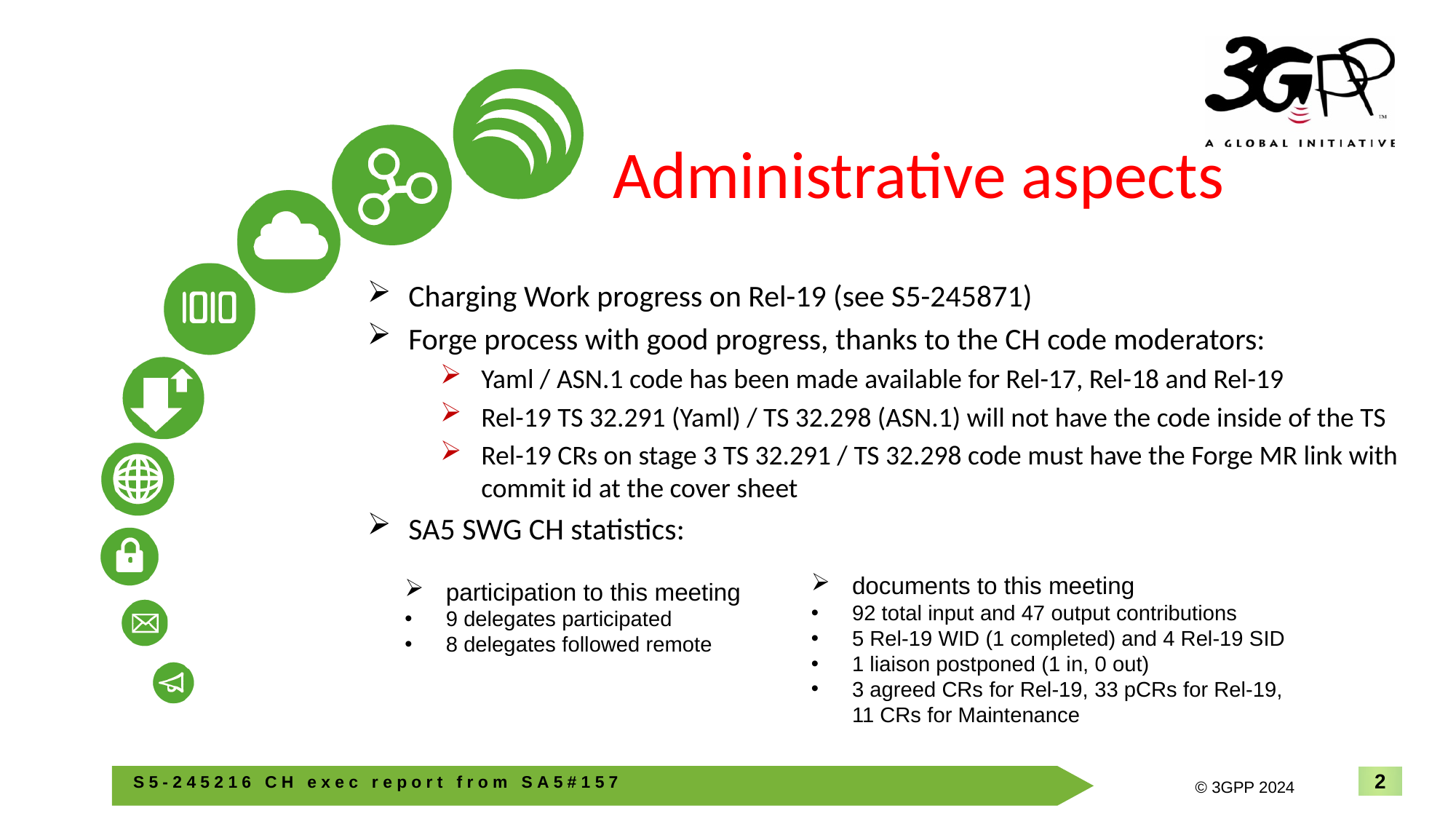

# Administrative aspects
Charging Work progress on Rel-19 (see S5-245871)
Forge process with good progress, thanks to the CH code moderators:
Yaml / ASN.1 code has been made available for Rel-17, Rel-18 and Rel-19
Rel-19 TS 32.291 (Yaml) / TS 32.298 (ASN.1) will not have the code inside of the TS
Rel-19 CRs on stage 3 TS 32.291 / TS 32.298 code must have the Forge MR link with commit id at the cover sheet
SA5 SWG CH statistics:
documents to this meeting
92 total input and 47 output contributions
5 Rel-19 WID (1 completed) and 4 Rel-19 SID
1 liaison postponed (1 in, 0 out)
3 agreed CRs for Rel-19, 33 pCRs for Rel-19,
11 CRs for Maintenance
participation to this meeting
9 delegates participated
8 delegates followed remote